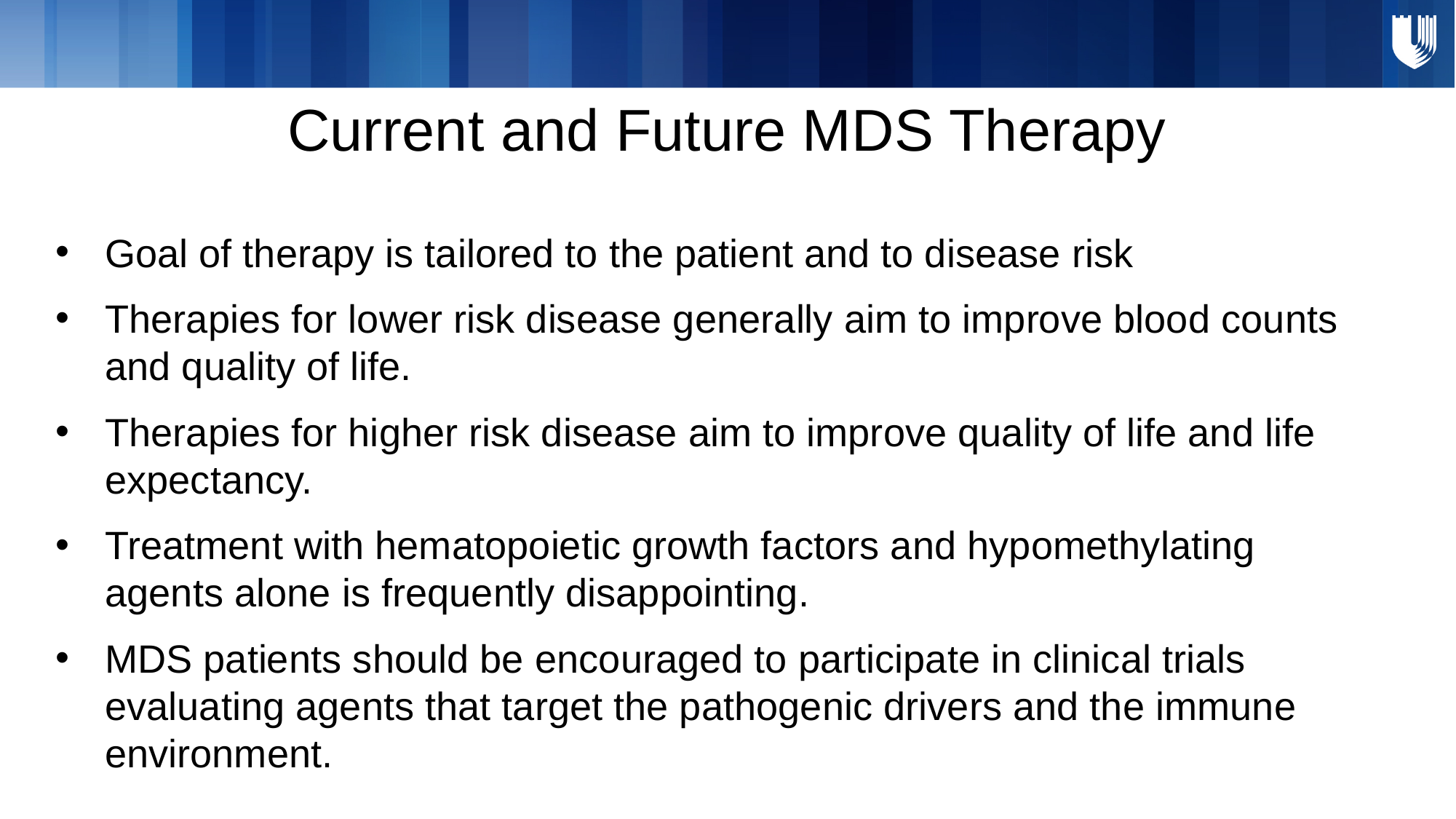

# Current and Future MDS Therapy
Goal of therapy is tailored to the patient and to disease risk
Therapies for lower risk disease generally aim to improve blood counts and quality of life.
Therapies for higher risk disease aim to improve quality of life and life expectancy.
Treatment with hematopoietic growth factors and hypomethylating agents alone is frequently disappointing.
MDS patients should be encouraged to participate in clinical trials evaluating agents that target the pathogenic drivers and the immune environment.